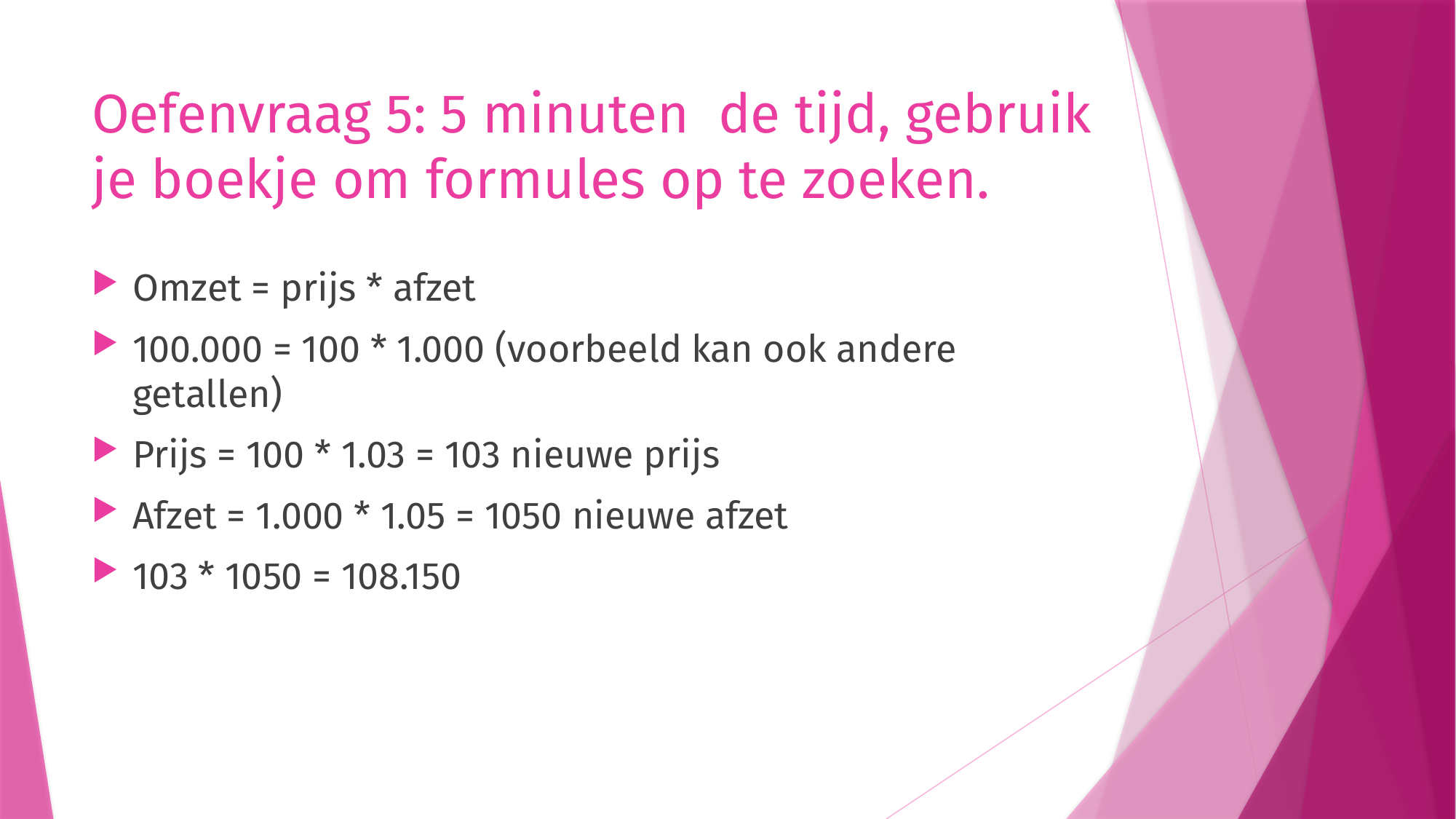

# Oefenvraag 5: 5 minuten  de tijd, gebruik je boekje om formules op te zoeken.
Omzet = prijs * afzet
100.000 = 100 * 1.000 (voorbeeld kan ook andere getallen)
Prijs = 100 * 1.03 = 103 nieuwe prijs
Afzet = 1.000 * 1.05 = 1050 nieuwe afzet
103 * 1050 = 108.150